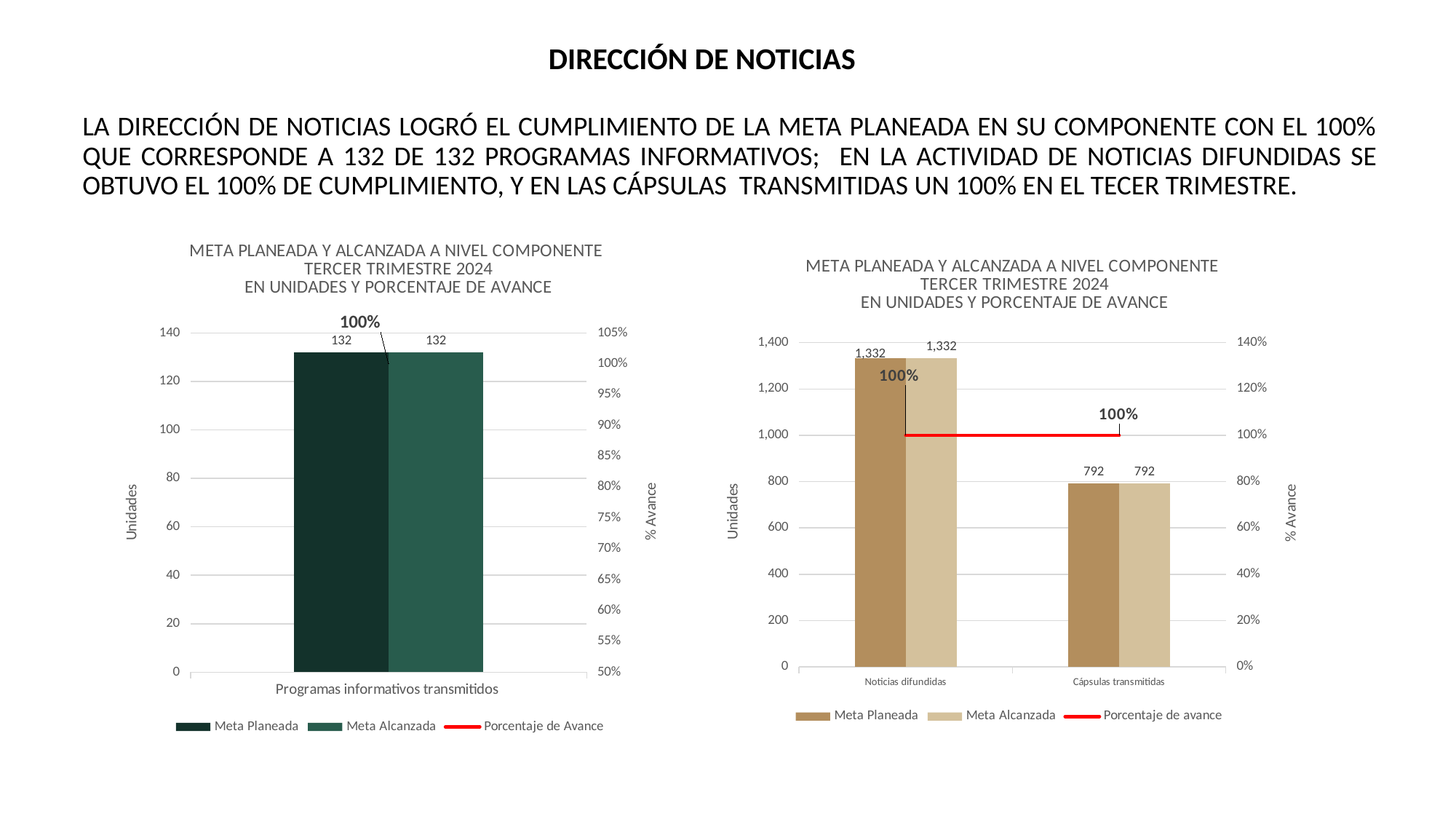

DIRECCIÓN DE NOTICIAS
LA DIRECCIÓN DE NOTICIAS LOGRÓ EL CUMPLIMIENTO DE LA META PLANEADA EN SU COMPONENTE CON EL 100% QUE CORRESPONDE A 132 DE 132 PROGRAMAS INFORMATIVOS;  EN LA ACTIVIDAD DE NOTICIAS DIFUNDIDAS SE OBTUVO EL 100% DE CUMPLIMIENTO, Y EN LAS CÁPSULAS  TRANSMITIDAS UN 100% EN EL TECER TRIMESTRE.

### Chart: META PLANEADA Y ALCANZADA A NIVEL COMPONENTE
TERCER TRIMESTRE 2024
EN UNIDADES Y PORCENTAJE DE AVANCE

| Category | Meta Planeada | Meta Alcanzada |  |
|---|---|---|---|
| Programas informativos transmitidos  | 132.0 | 132.0 | 1.0 |

### Chart: META PLANEADA Y ALCANZADA A NIVEL COMPONENTE
TERCER TRIMESTRE 2024
EN UNIDADES Y PORCENTAJE DE AVANCE

| Category | Meta Planeada | Meta Alcanzada |  |
|---|---|---|---|
| Noticias difundidas | 1332.0 | 1332.0 | 1.0 |
| Cápsulas transmitidas | 792.0 | 792.0 | 1.0 |